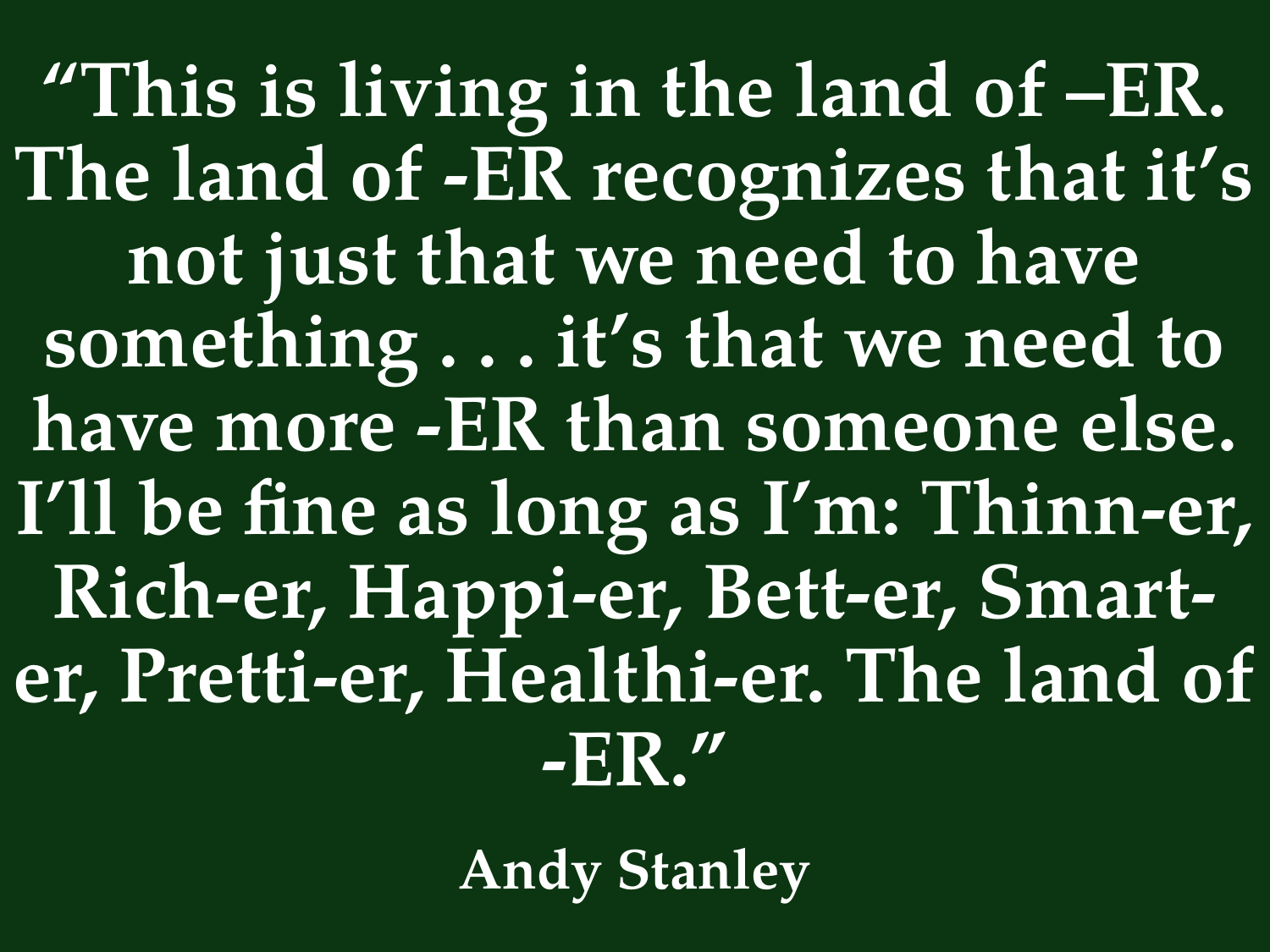

# “This is living in the land of –ER. The land of -ER recognizes that it’s not just that we need to have something . . . it’s that we need to have more -ER than someone else. I’ll be fine as long as I’m: Thinn-er, Rich-er, Happi-er, Bett-er, Smart-er, Pretti-er, Healthi-er. The land of -ER.” Andy Stanley